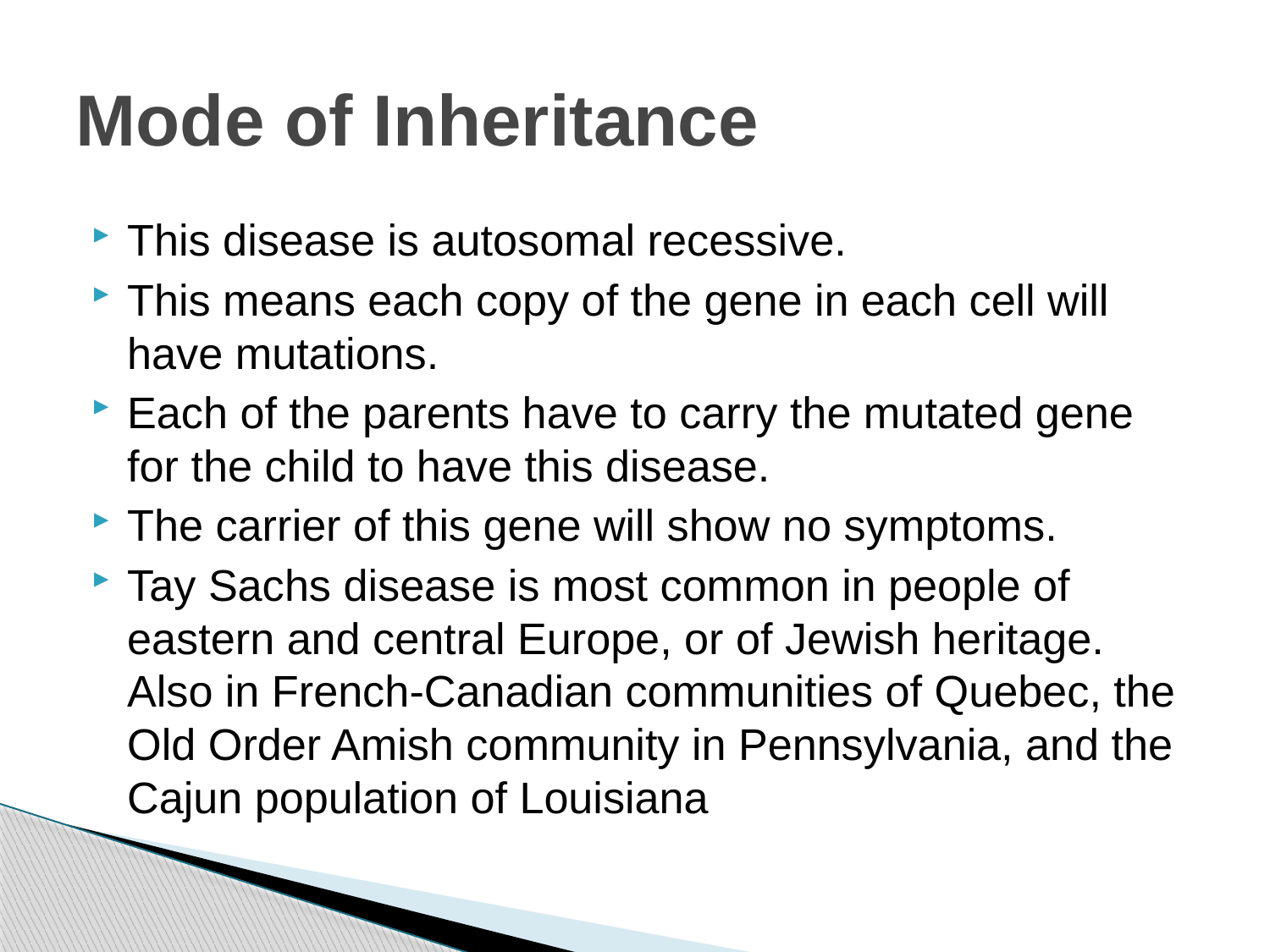

# Mode of Inheritance
This disease is autosomal recessive.
This means each copy of the gene in each cell will have mutations.
Each of the parents have to carry the mutated gene for the child to have this disease.
The carrier of this gene will show no symptoms.
Tay Sachs disease is most common in people of eastern and central Europe, or of Jewish heritage.  Also in French-Canadian communities of Quebec, the Old Order Amish community in Pennsylvania, and the Cajun population of Louisiana